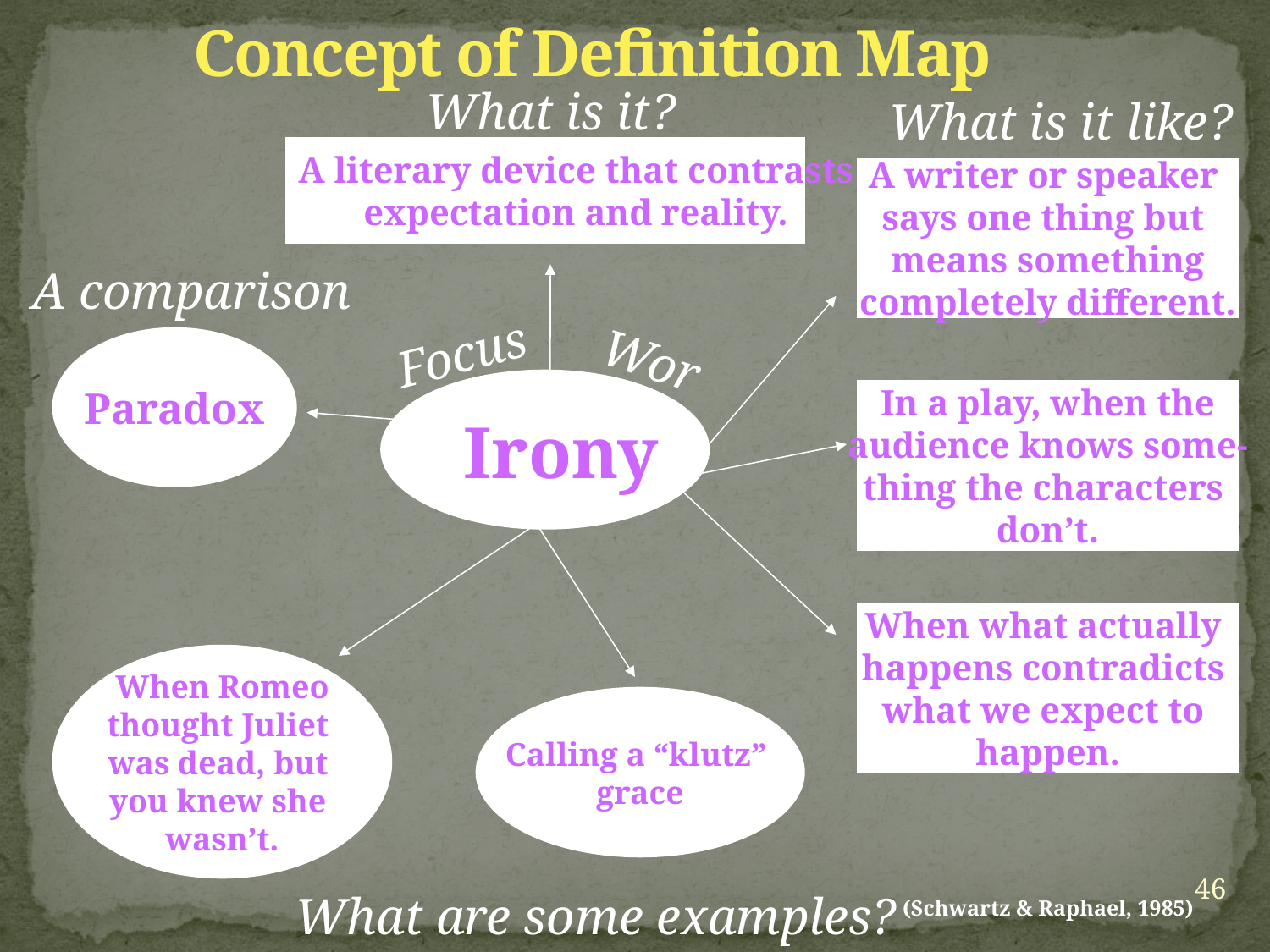

Concept of Definition Map
What is it?
What is it like?

A literary device that contrasts
expectation and reality.

A writer or speaker
says one thing but
means something
completely different.
A comparison

Focus
Word
Paradox

In a play, when the
audience knows some-
thing the characters
don’t.
Irony

When what actually
happens contradicts
what we expect to
happen.
When Romeo
thought Juliet
was dead, but
you knew she
wasn’t.
Calling a “klutz”
grace

46
What are some examples?
(Schwartz & Raphael, 1985)